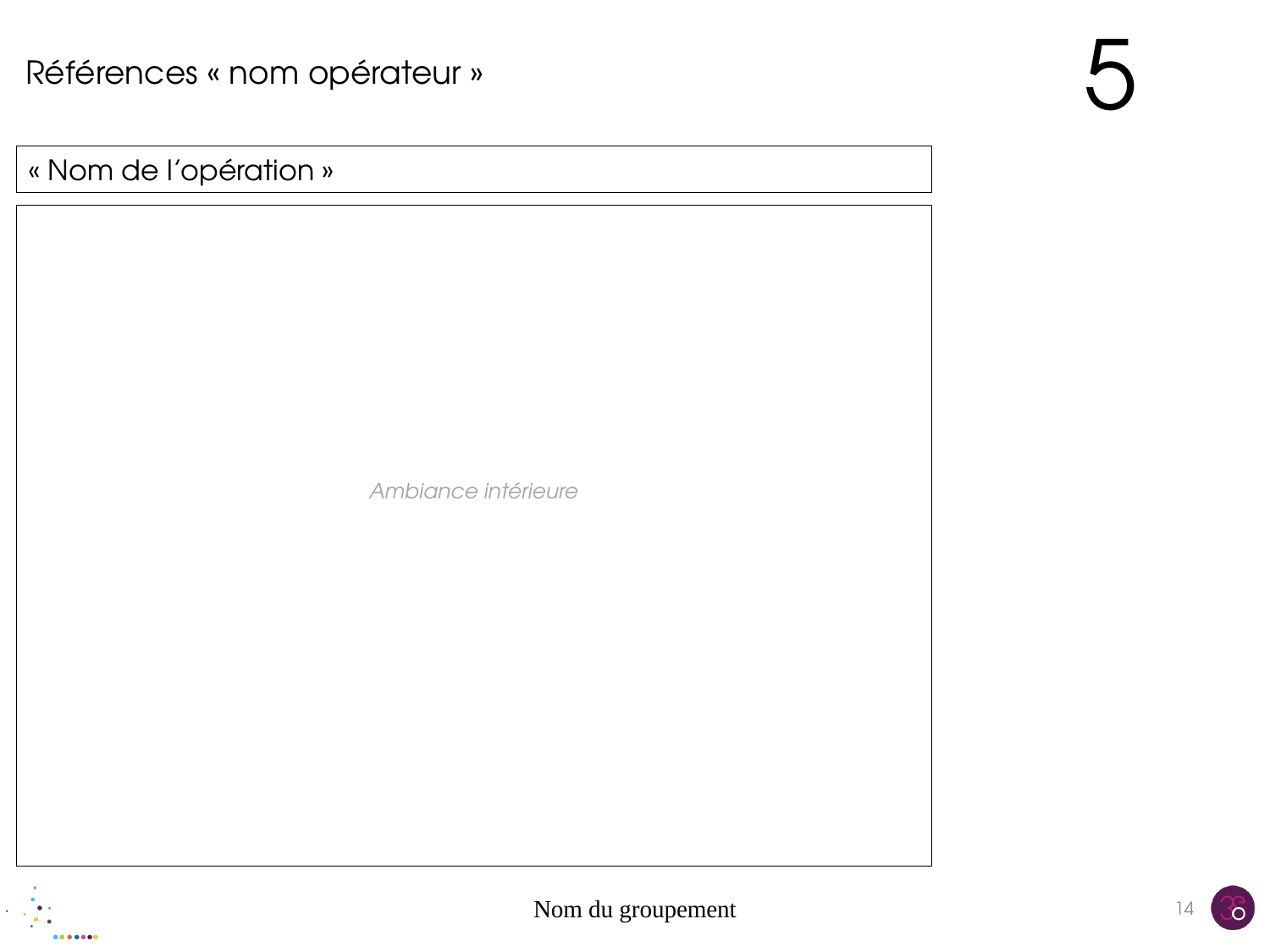

5
# Références « nom opérateur »
« Nom de l’opération »

Ambiance intérieure
Nom du groupement
14